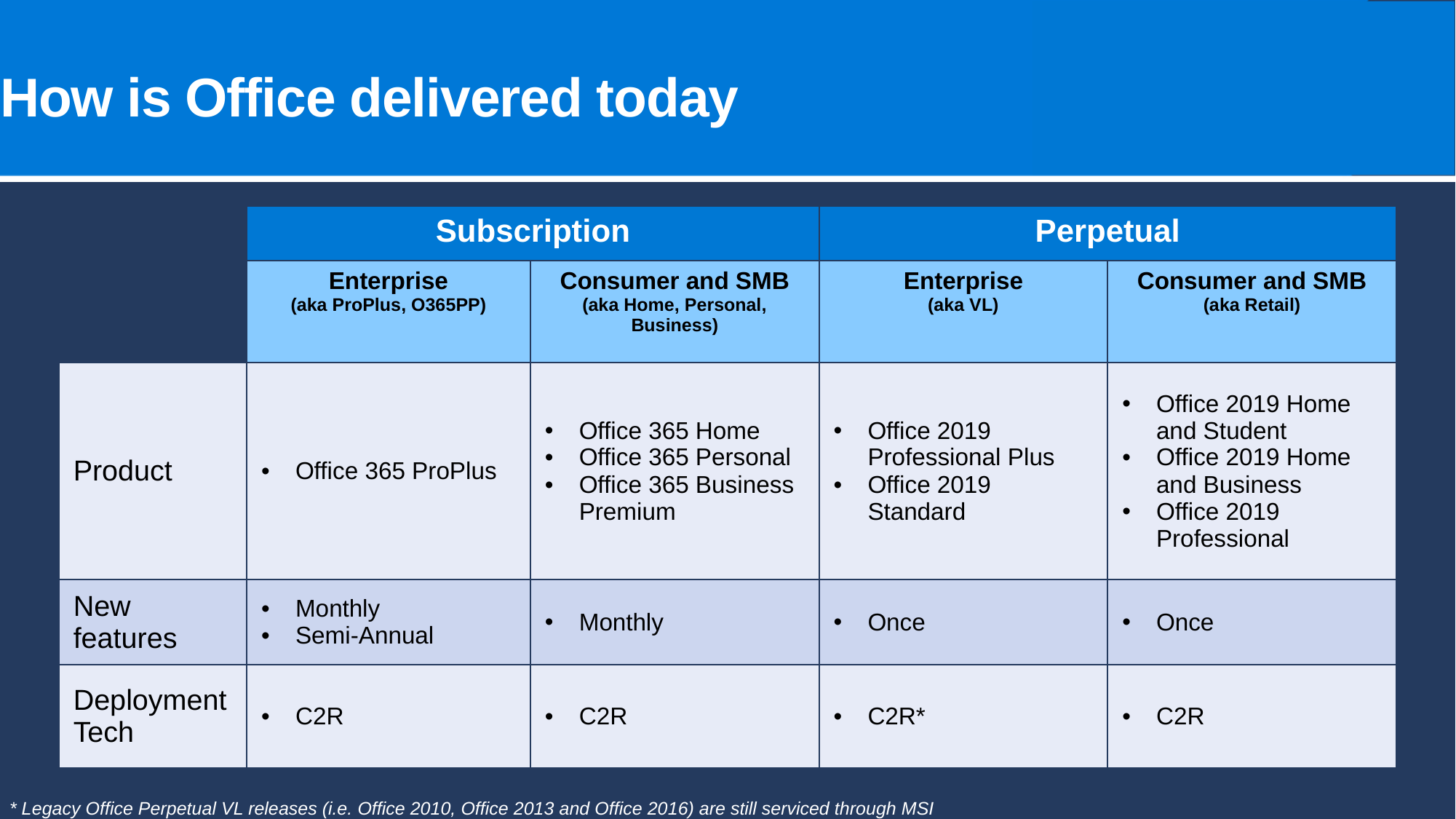

# How is Office delivered today
|  | Subscription |  | Perpetual |  |
| --- | --- | --- | --- | --- |
|  | Enterprise (aka ProPlus, O365PP) | Consumer and SMB (aka Home, Personal, Business) | Enterprise (aka VL) | Consumer and SMB (aka Retail) |
| Product | Office 365 ProPlus | Office 365 Home Office 365 Personal Office 365 Business Premium | Office 2019 Professional Plus Office 2019 Standard | Office 2019 Home and Student Office 2019 Home and Business Office 2019 Professional |
| New features | Monthly Semi-Annual | Monthly | Once | Once |
| Deployment Tech | C2R | C2R | C2R\* | C2R |
* Legacy Office Perpetual VL releases (i.e. Office 2010, Office 2013 and Office 2016) are still serviced through MSI